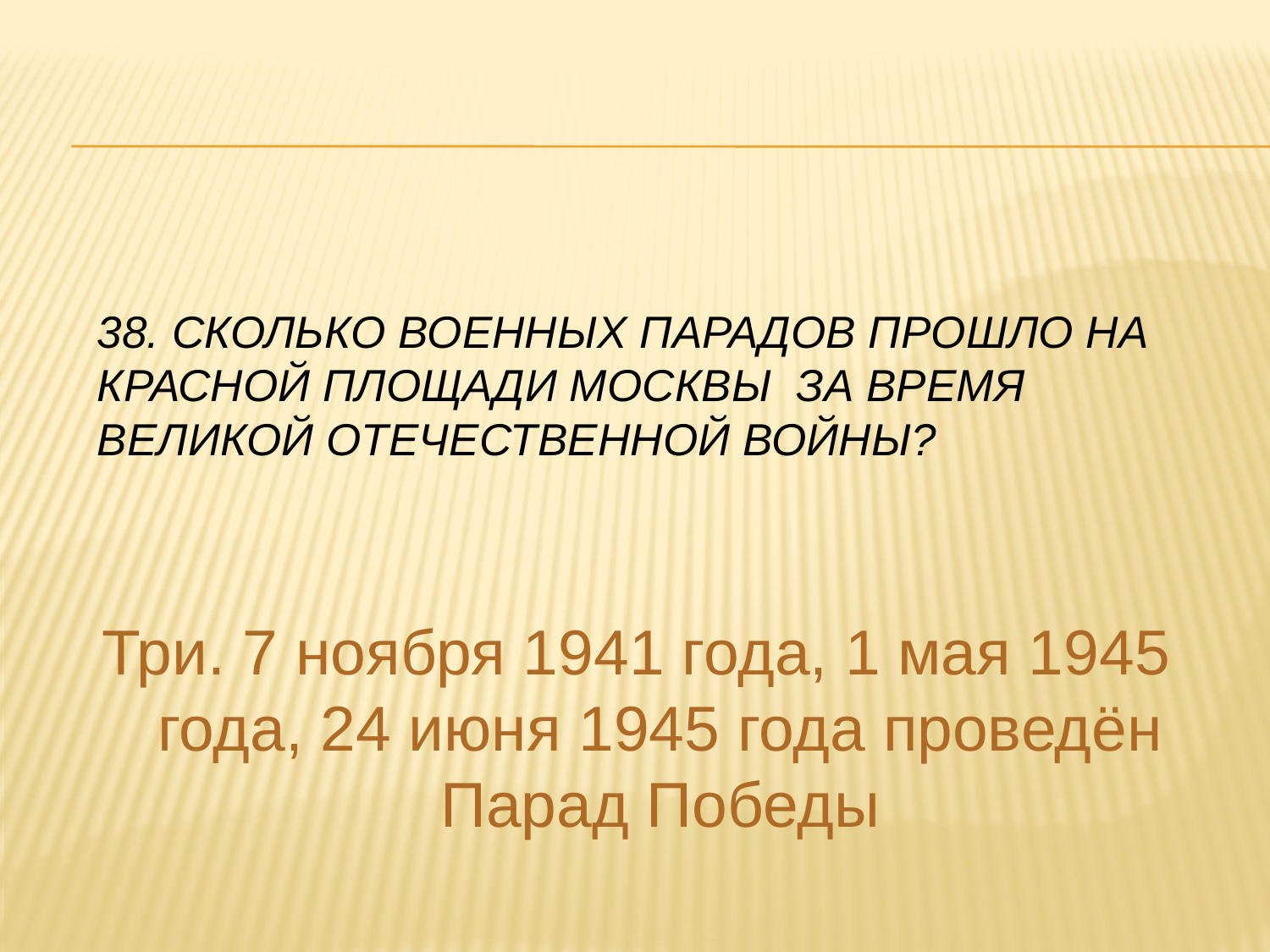

# 38. Сколько военных парадов прошло на Красной площади Москвы  за время Великой Отечественной войны?
Три. 7 ноября 1941 года, 1 мая 1945 года, 24 июня 1945 года проведён Парад Победы